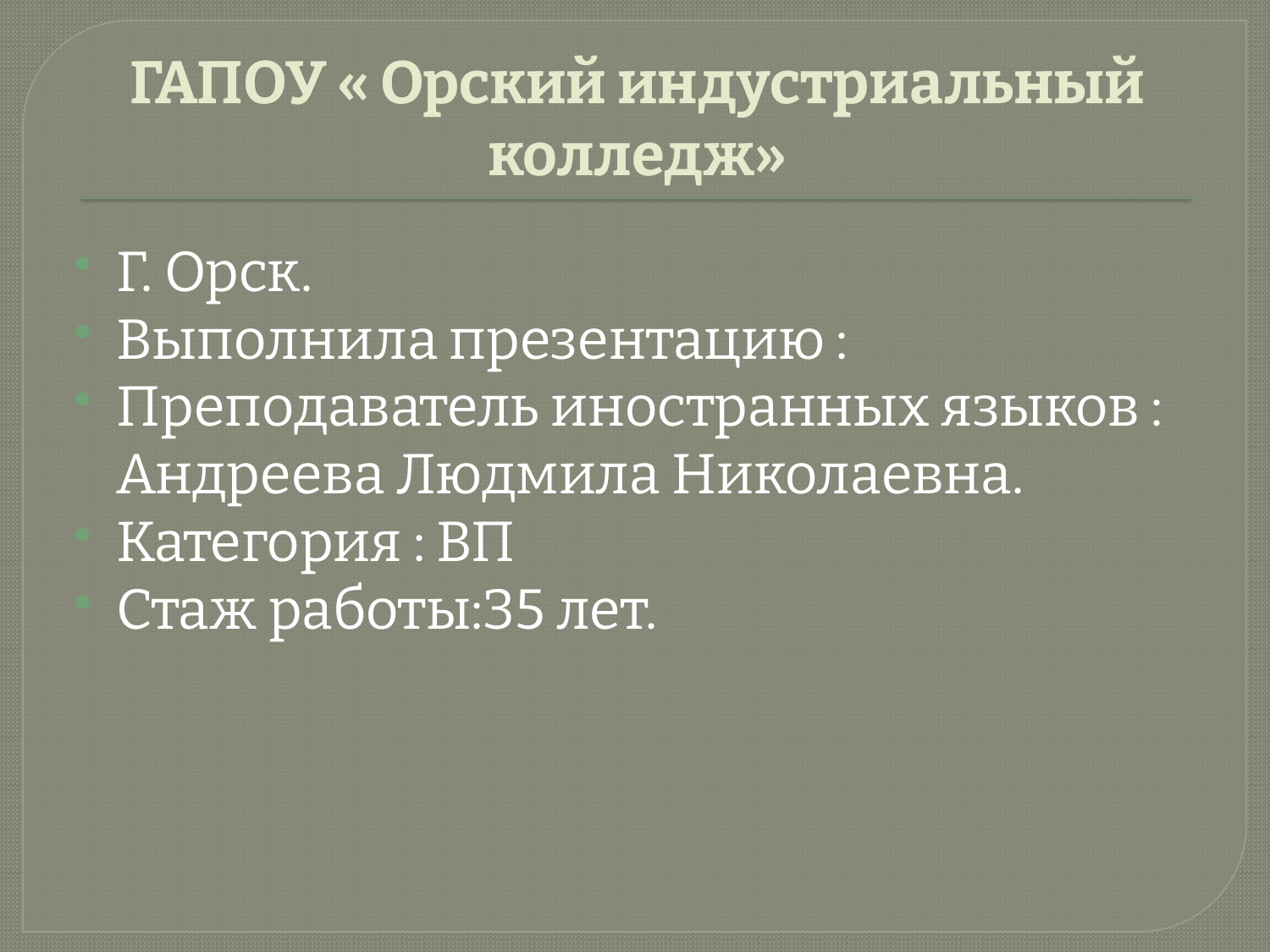

# ГАПОУ « Орский индустриальный колледж»
Г. Орск.
Выполнила презентацию :
Преподаватель иностранных языков : Андреева Людмила Николаевна.
Категория : ВП
Стаж работы:35 лет.